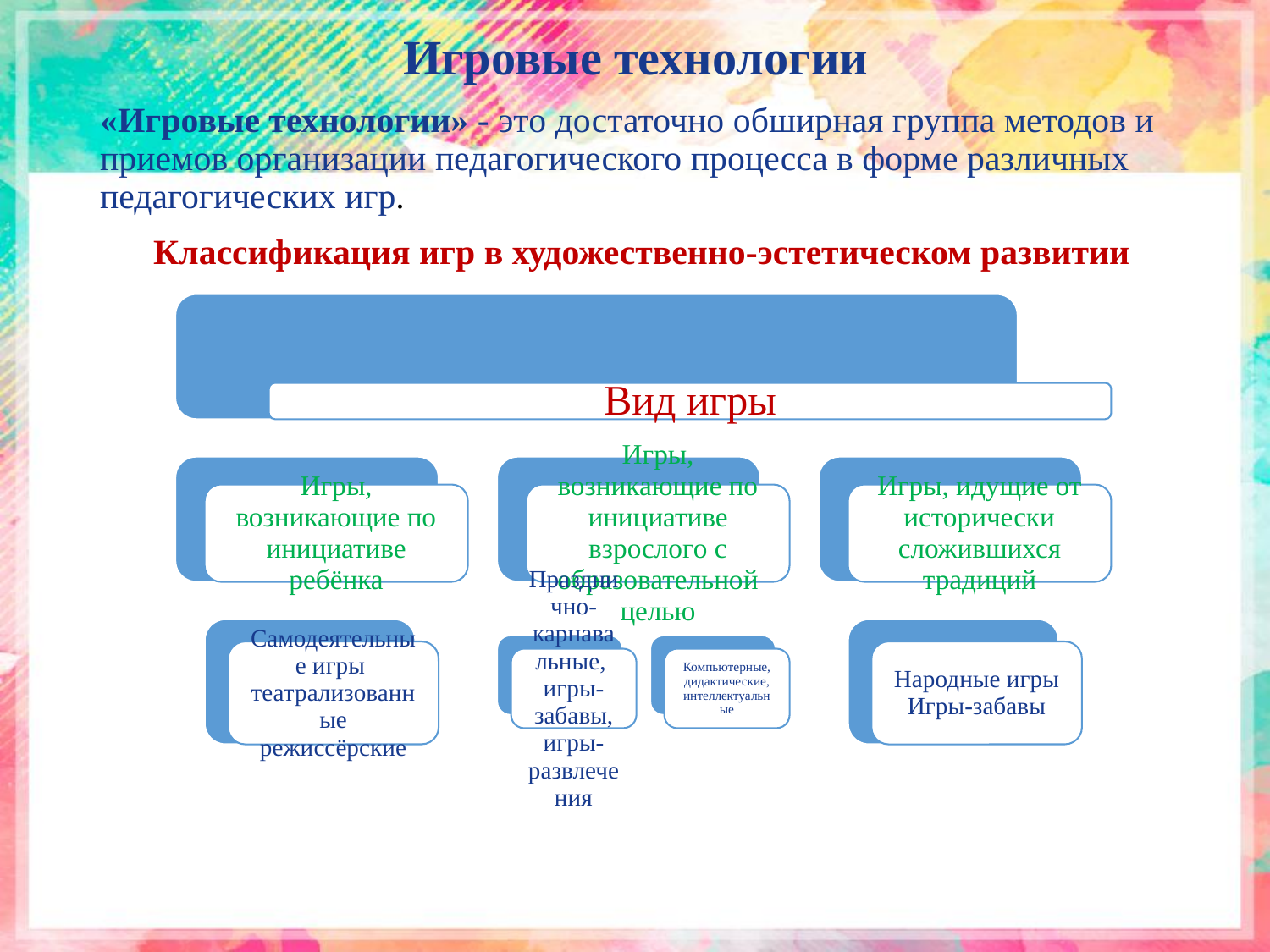

# Игровые технологии
«Игровые технологии» - это достаточно обширная группа методов и приемов организации педагогического процесса в форме различных педагогических игр.
      Классификация игр в художественно-эстетическом развитии

Вид игры
Компьютерные, дидактические, интеллектуальные
Игры, идущие от исторически сложившихся традиций
Народные игры
Игры-забавы
Игры, возникающие по инициативе ребёнка
Самодеятельные игры
театрализованные
режиссёрские